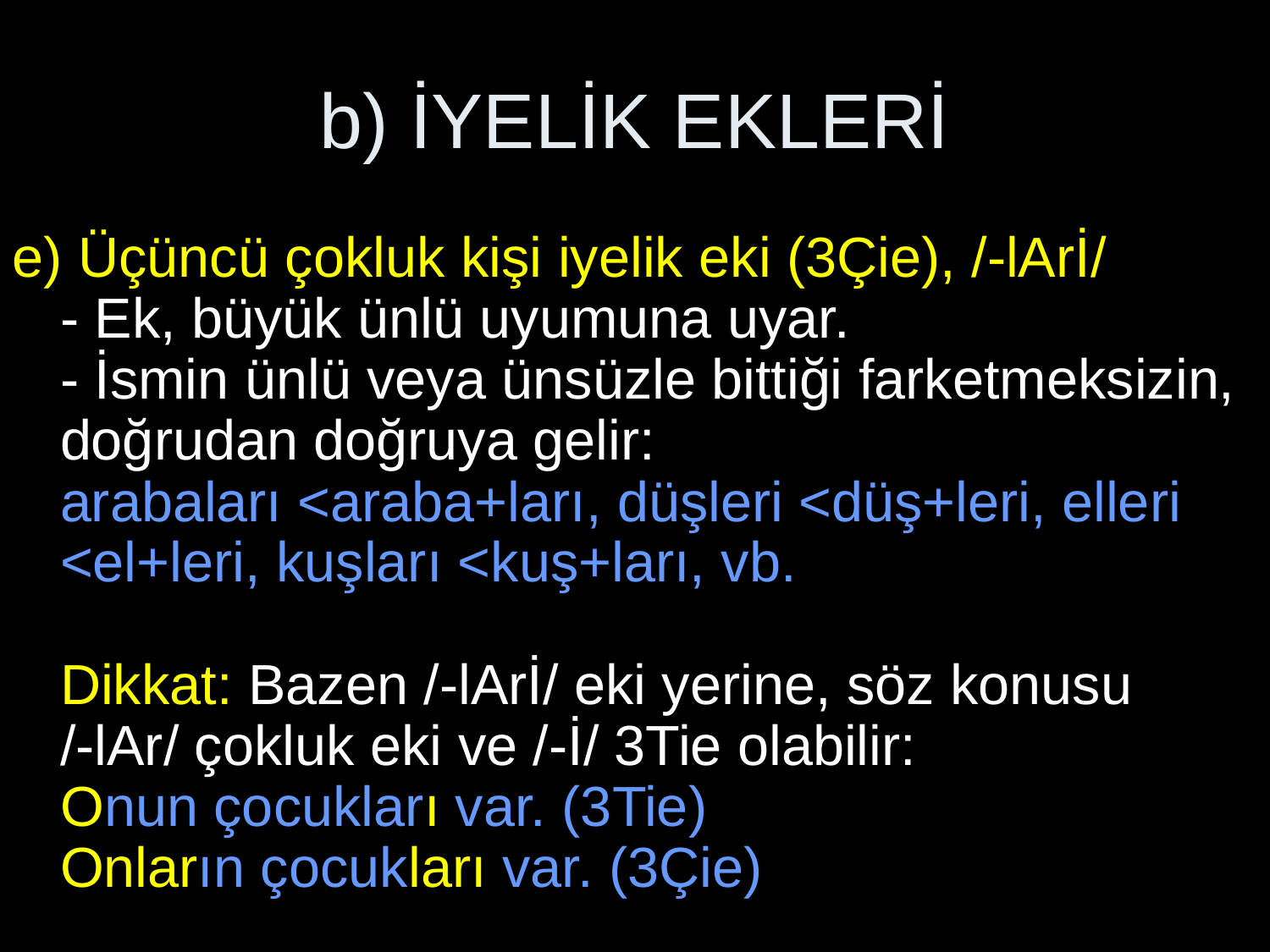

# b) İYELİK EKLERİ
e) Üçüncü çokluk kişi iyelik eki (3Çie), /-lArİ/
- Ek, büyük ünlü uyumuna uyar.
- İsmin ünlü veya ünsüzle bittiği farketmeksizin, doğrudan doğruya gelir:
arabaları <araba+ları, düşleri <düş+leri, elleri <el+leri, kuşları <kuş+ları, vb.
Dikkat: Bazen /-lArİ/ eki yerine, söz konusu
/-lAr/ çokluk eki ve /-İ/ 3Tie olabilir:
Onun çocukları var. (3Tie)
Onların çocukları var. (3Çie)